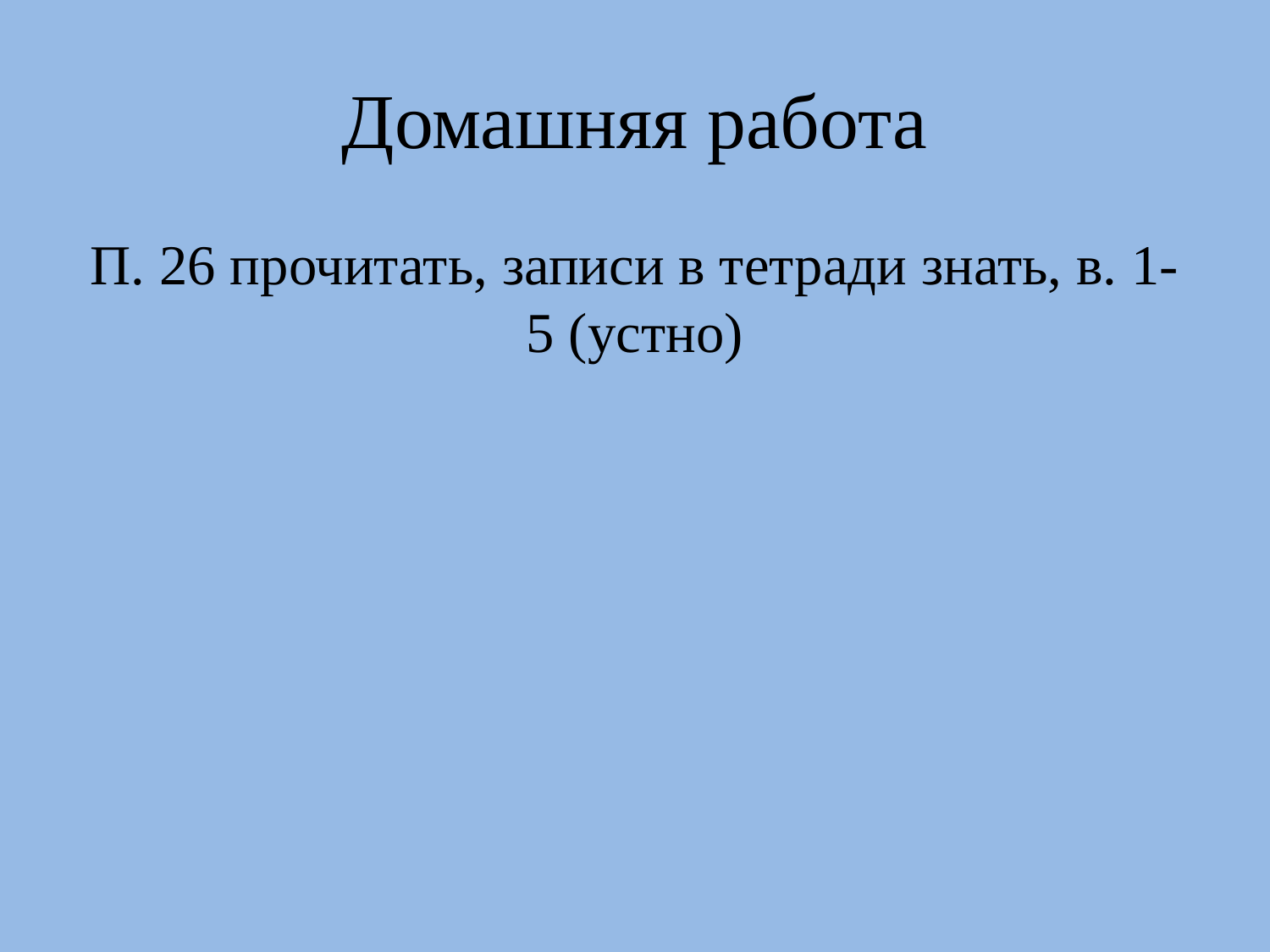

# Домашняя работа
П. 26 прочитать, записи в тетради знать, в. 1-5 (устно)